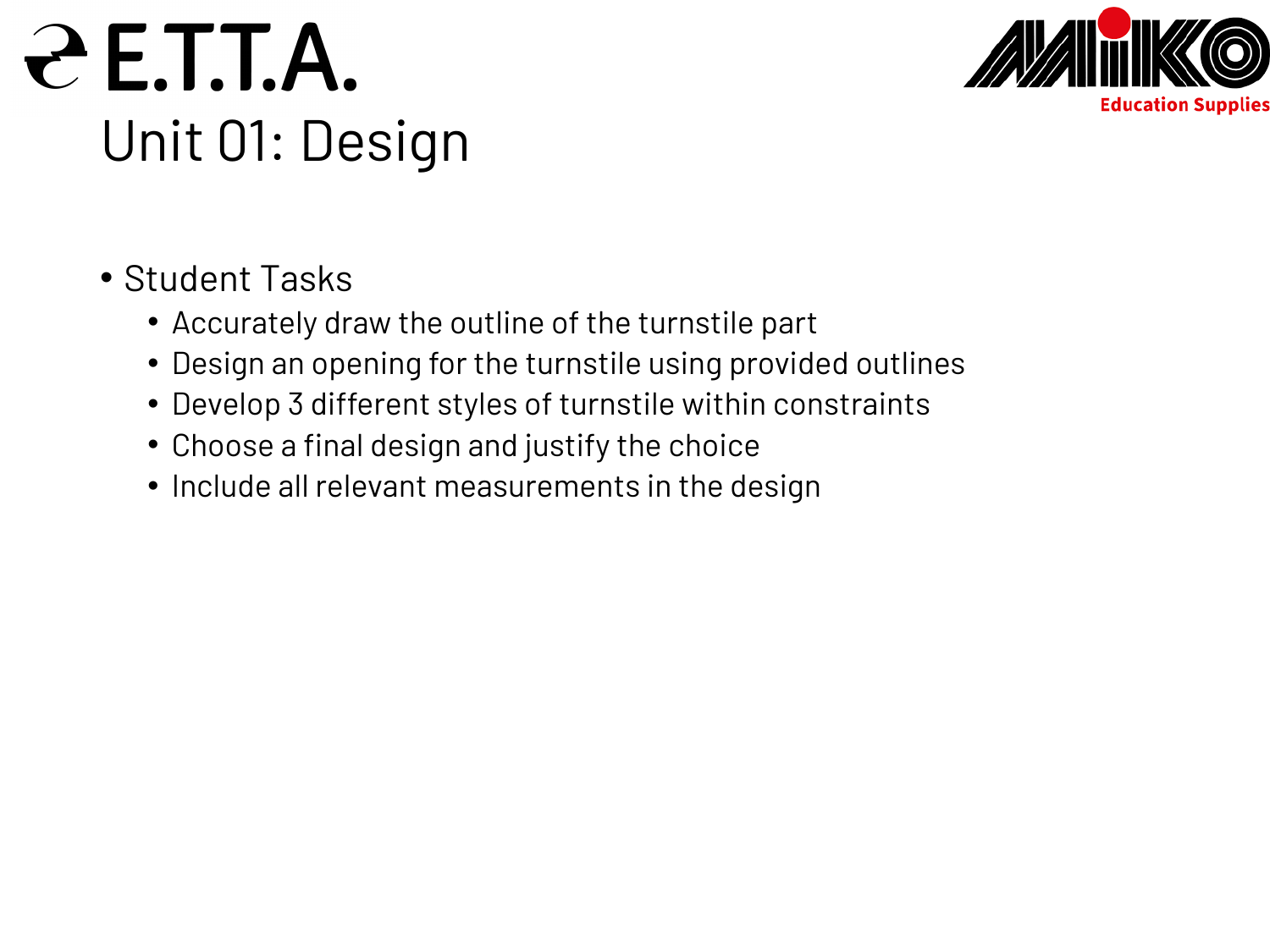

# Unit 01: Design
Student Tasks
Accurately draw the outline of the turnstile part
Design an opening for the turnstile using provided outlines
Develop 3 different styles of turnstile within constraints
Choose a final design and justify the choice
Include all relevant measurements in the design